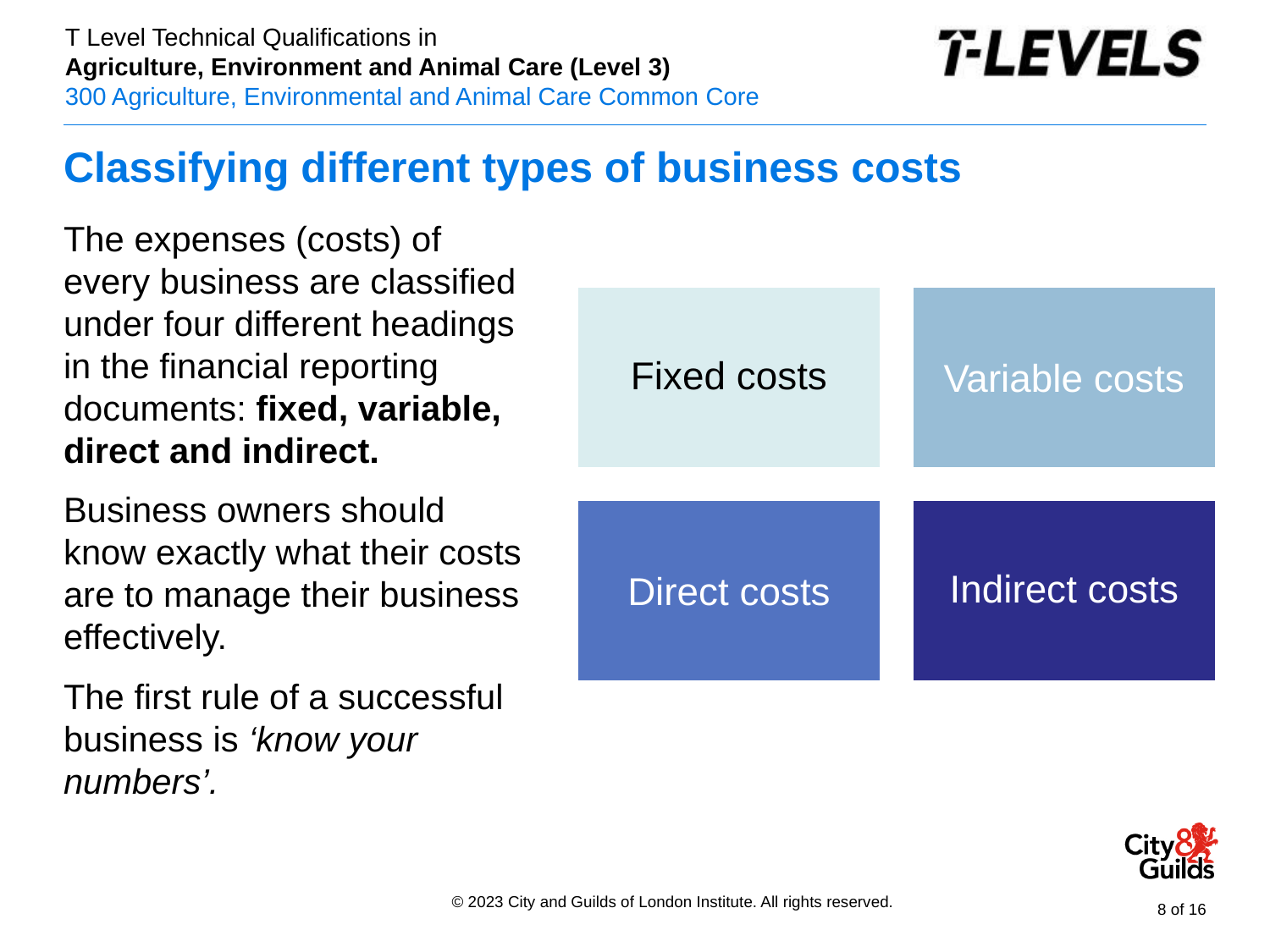

# Classifying different types of business costs
The expenses (costs) of every business are classified under four different headings in the financial reporting documents: fixed, variable, direct and indirect.
Business owners should know exactly what their costs are to manage their business effectively.
The first rule of a successful business is ‘know your numbers’.

Fixed costs

Variable costs

Direct costs

Indirect costs